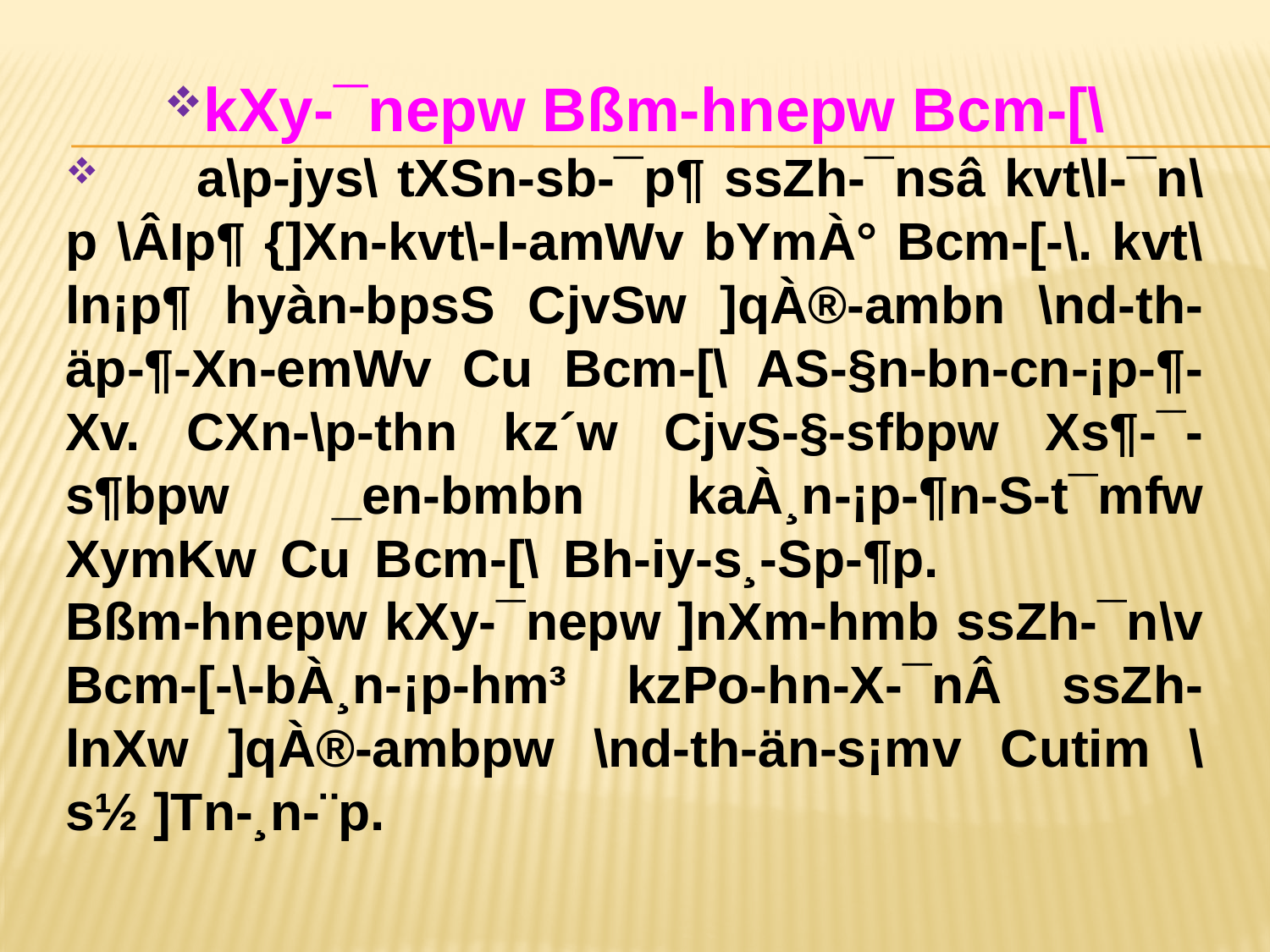

kXy-¯nepw Bßm-hnepw Bcm-[\
 	a\p-jys\ tXSn-sb-¯p¶ ssZh-¯nsâ kvt\l-¯n\p \ÂIp¶ {]Xn-kvt\-l-amWv bYmÀ° Bcm-[-\. kvt\ln¡p¶ hyàn-bpsS CjvSw ]qÀ®-ambn \nd-th-äp-¶-Xn-emWv Cu Bcm-[\ AS-§n-bn-cn-¡p-¶-Xv. CXn-\p-th­n kz´w CjvS-§-sfbpw Xs¶-¯-s¶bpw _en-bmbn kaÀ¸n-¡p-¶n-S-t¯mfw XymKw Cu Bcm-[\ Bh-iy-s¸-Sp-¶p.            Bßm-hnepw kXy-¯nepw ]nXm-hmb ssZh-¯n\v Bcm-[-\-bÀ¸n-¡p-hm³ kzPo-hn-X-¯nÂ ssZh-lnXw ]qÀ®-ambpw \nd-th-än-s¡m­v Cutim \s½ ]Tn-¸n-¨p.